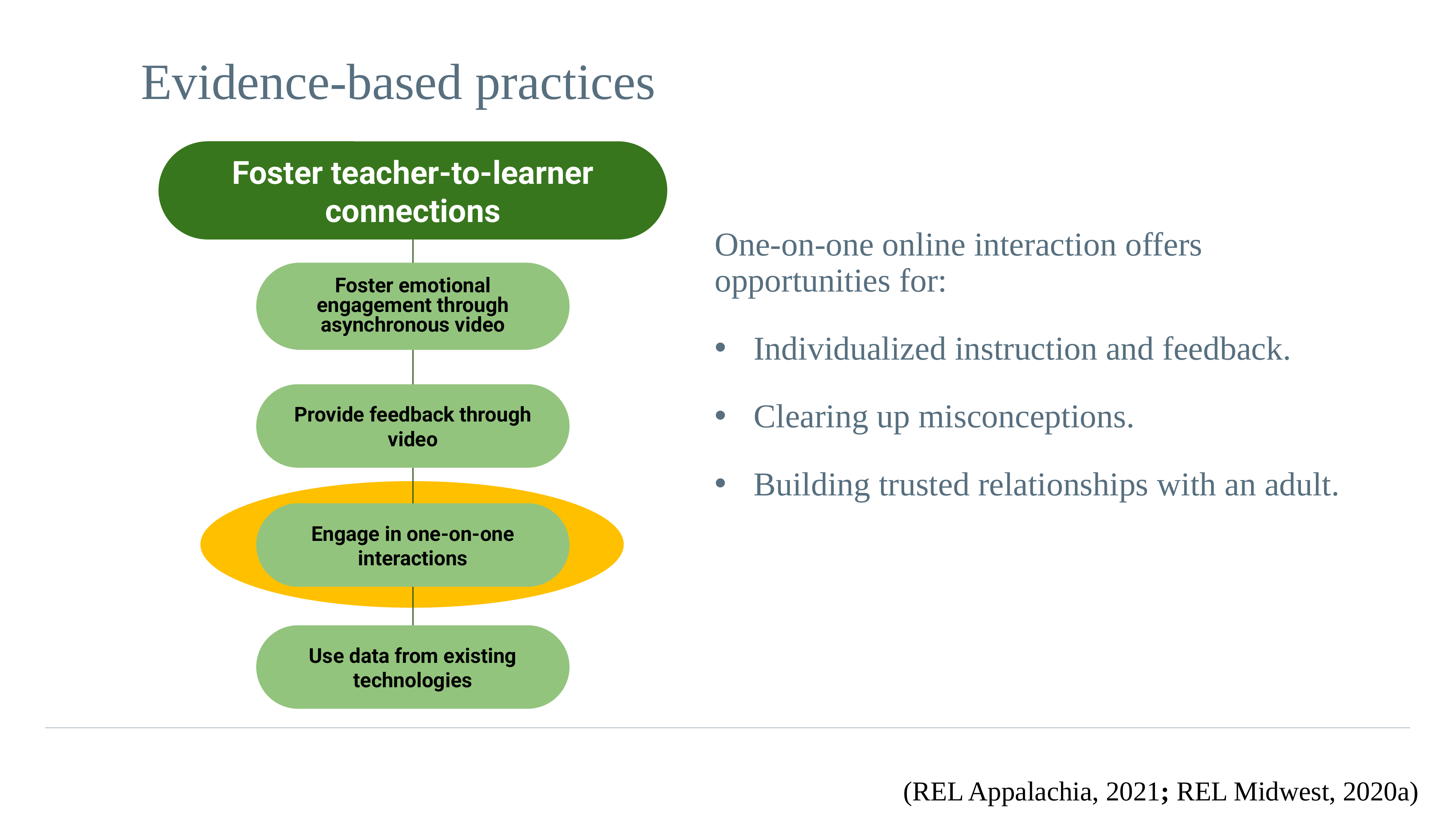

# Evidence-based practices-3
Foster teacher-to-learner connections
One-on-one online interaction offers opportunities for:
Individualized instruction and feedback.
Clearing up misconceptions.
Building trusted relationships with an adult.
Foster emotional engagement through asynchronous video
Provide feedback through video

Engage in one-on-one interactions
Use data from existing technologies
(REL Appalachia, 2021; REL Midwest, 2020a)